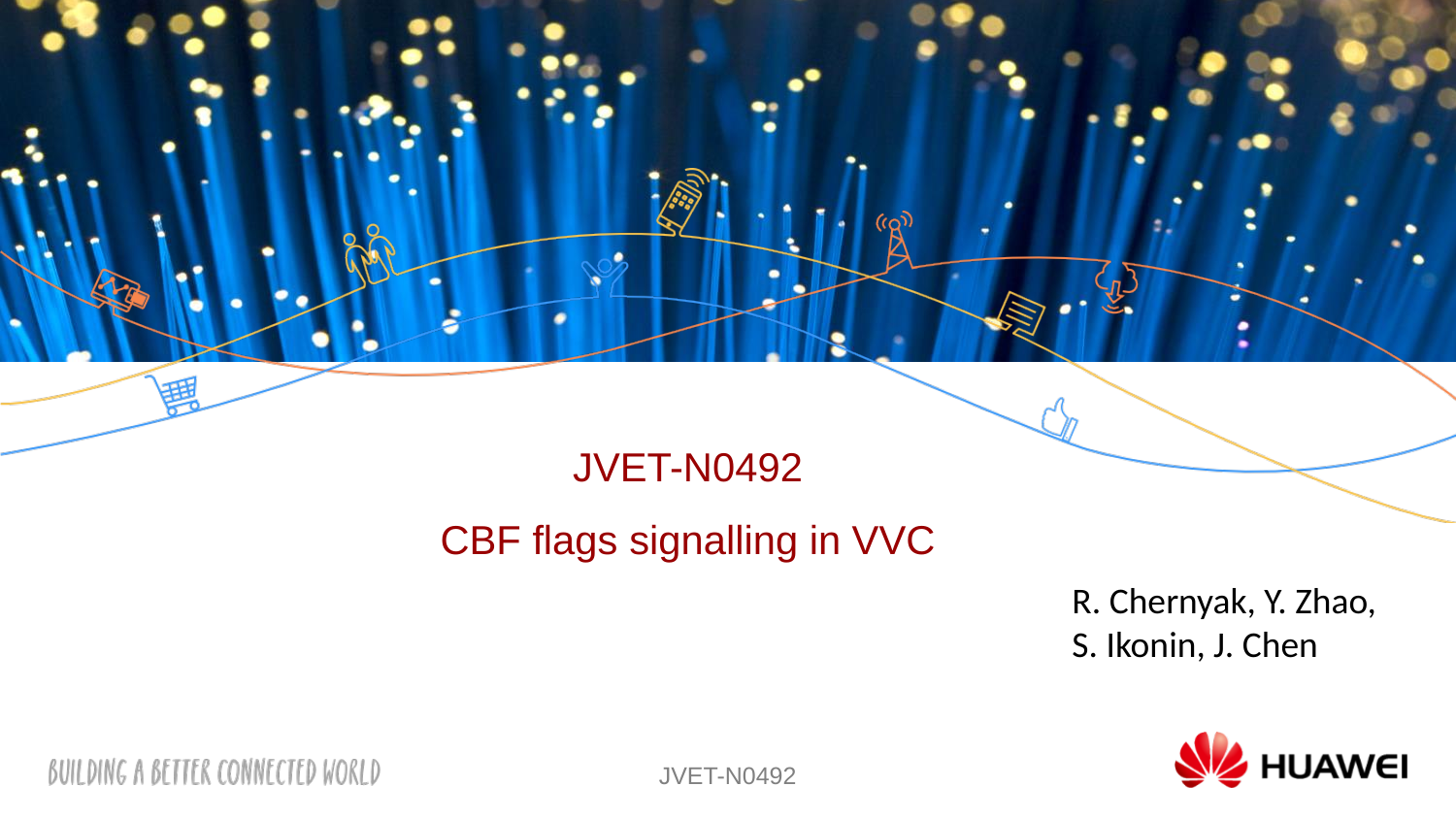

# JVET-N0492 CBF flags signalling in VVC
R. Chernyak, Y. Zhao,
S. Ikonin, J. Chen